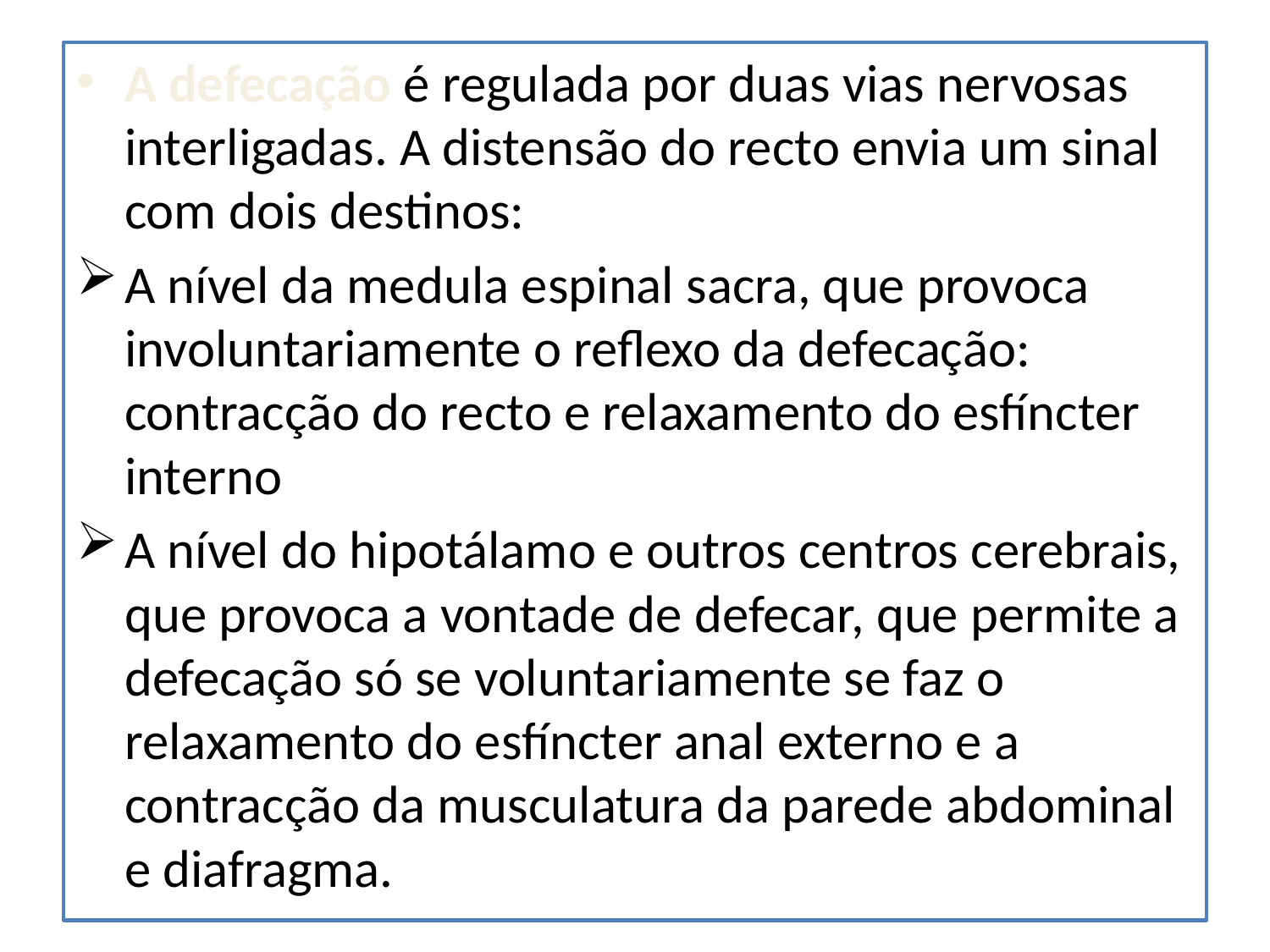

#
A defecação é regulada por duas vias nervosas interligadas. A distensão do recto envia um sinal com dois destinos:
A nível da medula espinal sacra, que provoca involuntariamente o reflexo da defecação: contracção do recto e relaxamento do esfíncter interno
A nível do hipotálamo e outros centros cerebrais, que provoca a vontade de defecar, que permite a defecação só se voluntariamente se faz o relaxamento do esfíncter anal externo e a contracção da musculatura da parede abdominal e diafragma.